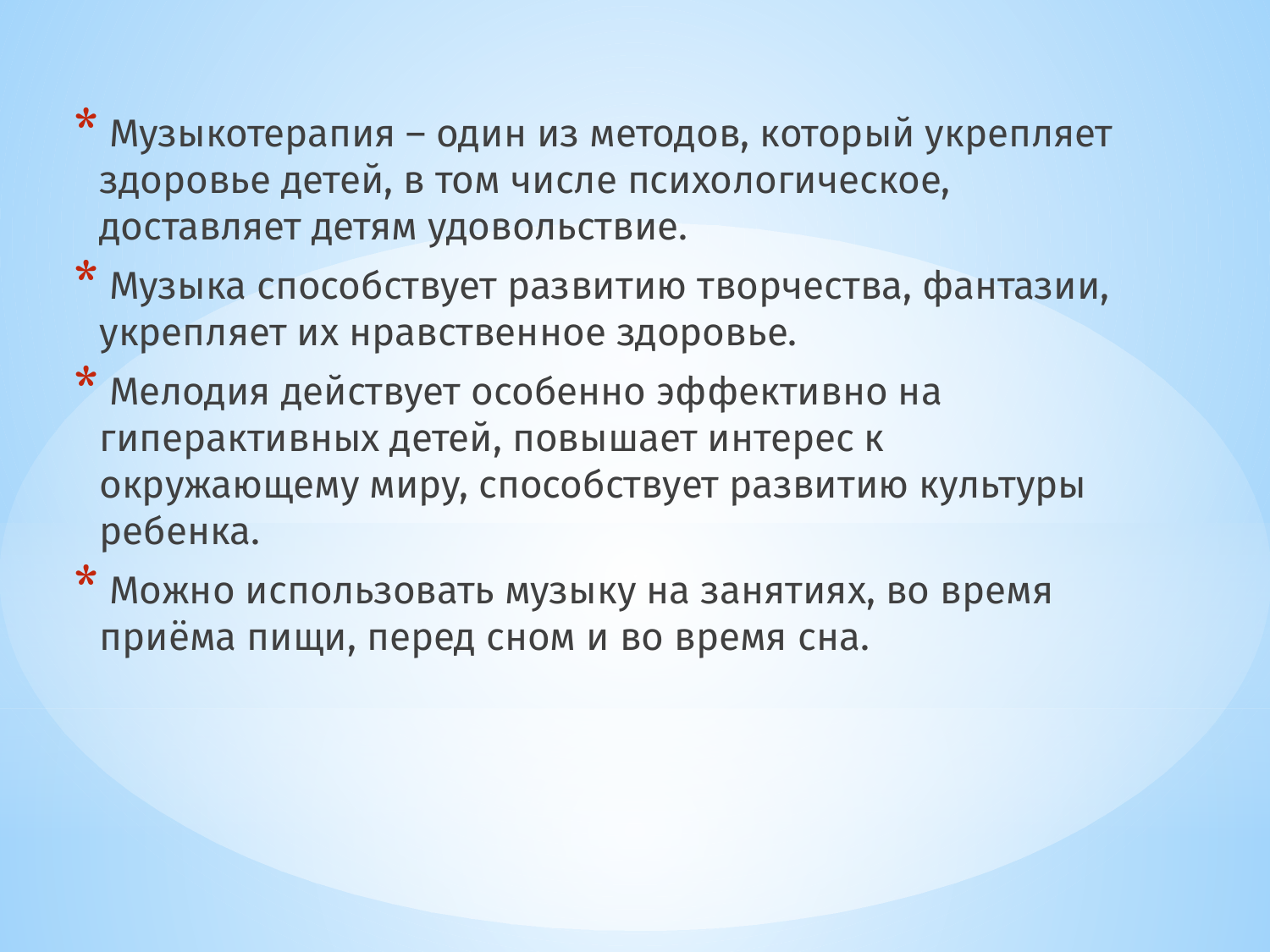

Музыкотерапия – один из методов, который укрепляет здоровье детей, в том числе психологическое, доставляет детям удовольствие.
 Музыка способствует развитию творчества, фантазии, укрепляет их нравственное здоровье.
 Мелодия действует особенно эффективно на гиперактивных детей, повышает интерес к окружающему миру, способствует развитию культуры ребенка.
 Можно использовать музыку на занятиях, во время приёма пищи, перед сном и во время сна.